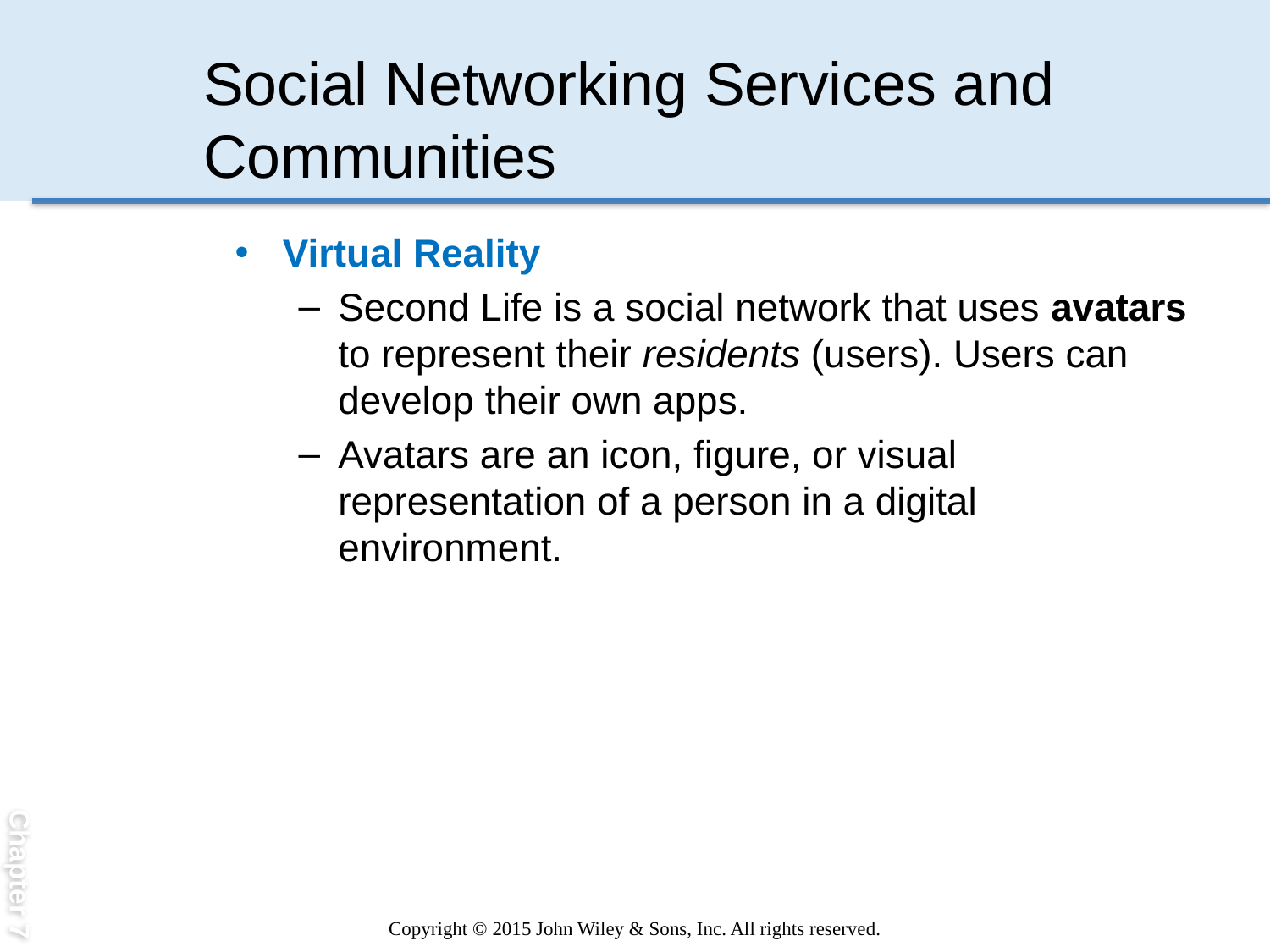

Chapter 7
# Social Networking Services and Communities
Virtual Reality
Second Life is a social network that uses avatars to represent their residents (users). Users can develop their own apps.
Avatars are an icon, figure, or visual representation of a person in a digital environment.